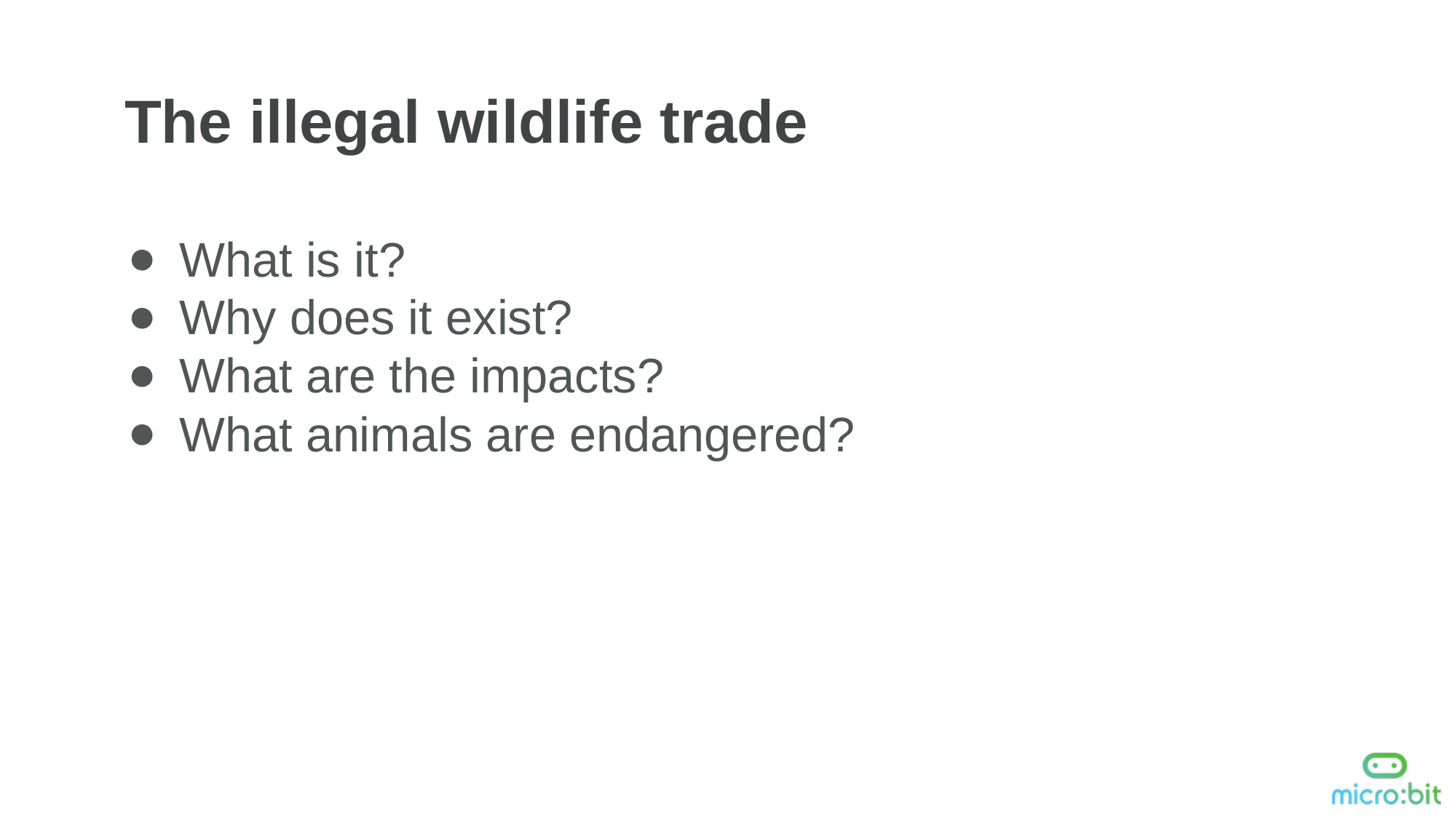

The illegal wildlife trade

What is it?
Why does it exist?
What are the impacts?
What animals are endangered?